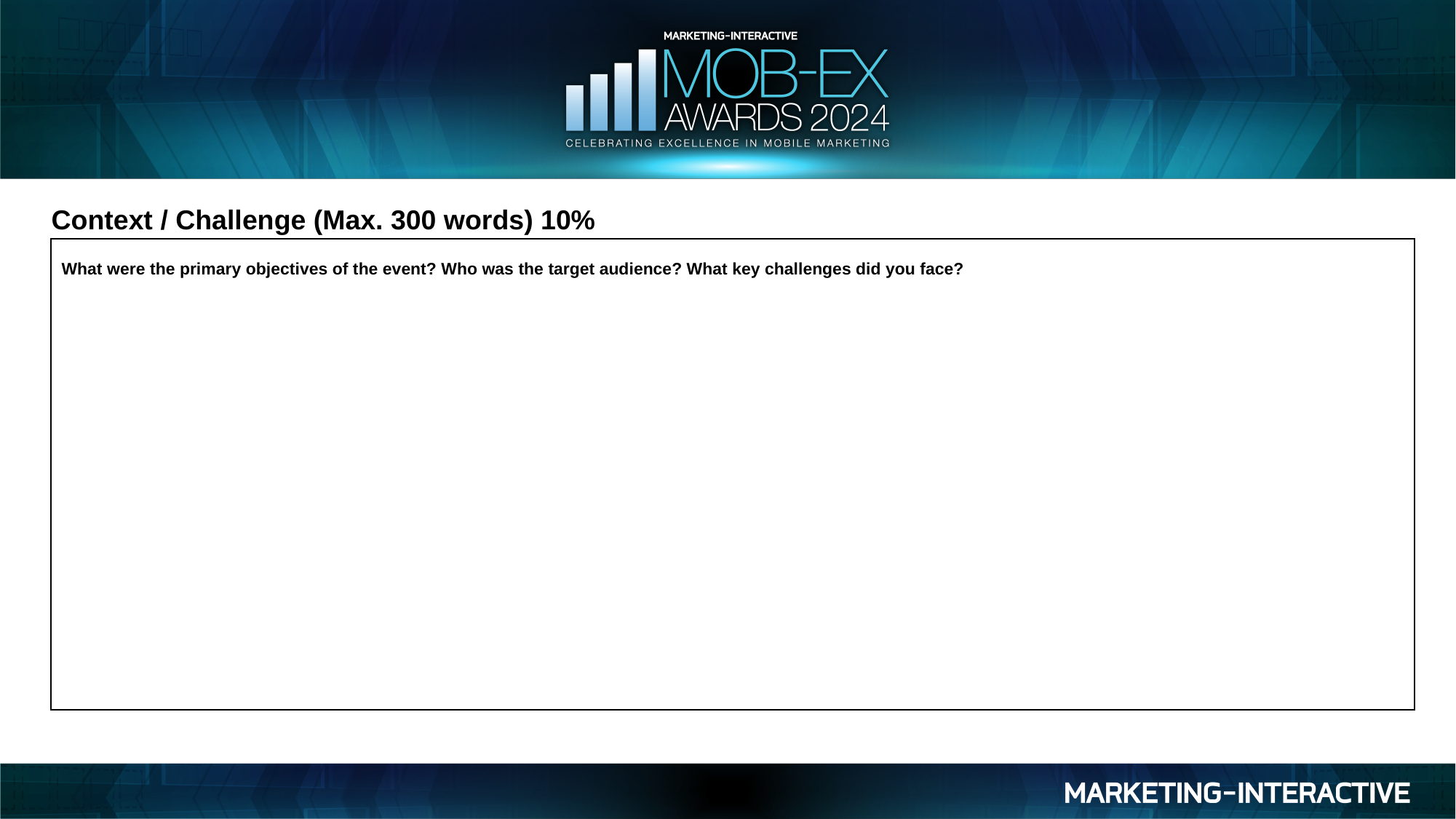

Context / Challenge (Max. 300 words) 10%

What were the primary objectives of the event? Who was the target audience? What key challenges did you face?